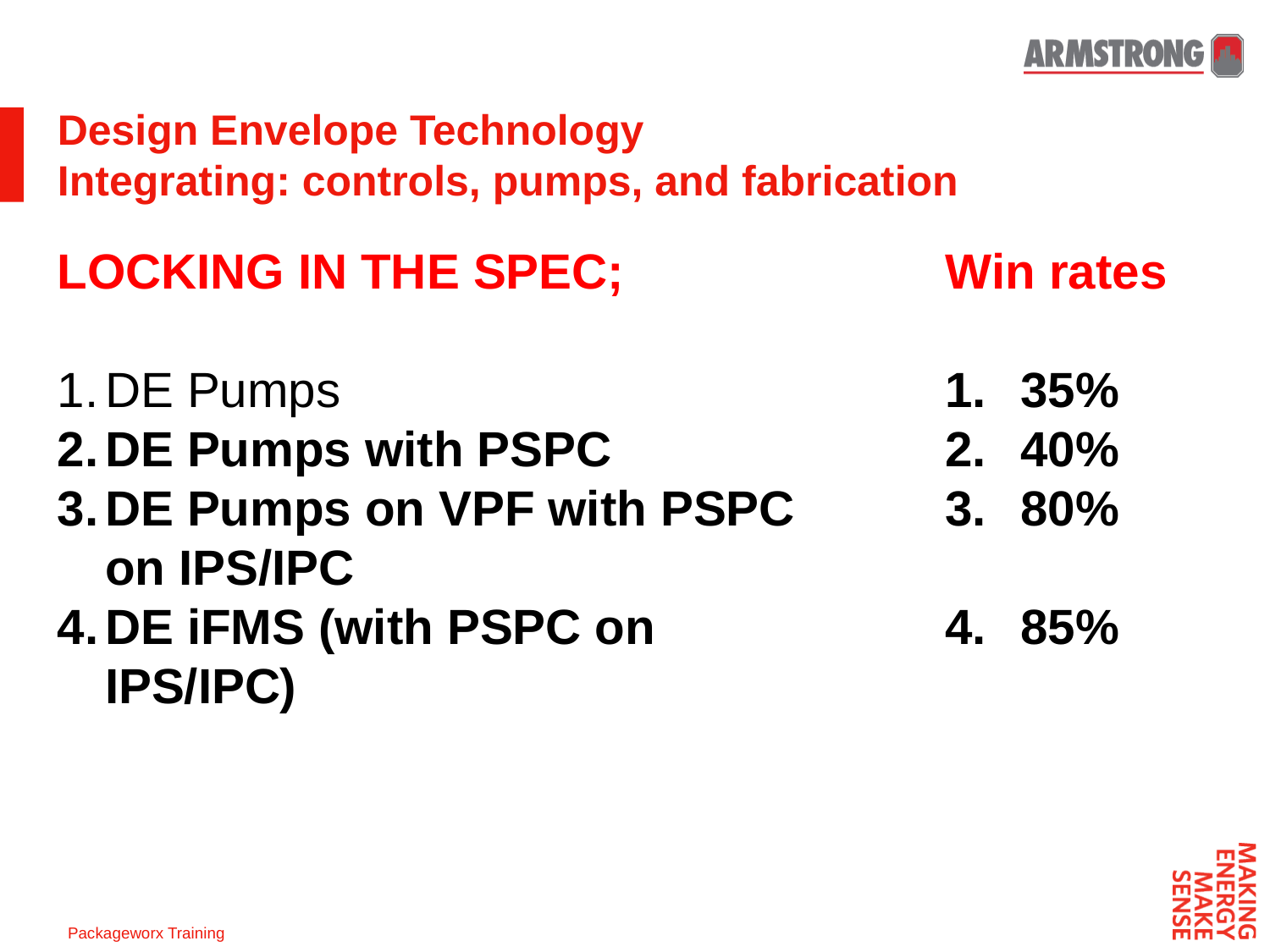

# Design Envelope Technology Integrating: controls, pumps, and fabrication
LOCKING IN THE SPEC;

DE Pumps
DE Pumps with PSPC
DE Pumps on VPF with PSPC on IPS/IPC
DE iFMS (with PSPC on IPS/IPC)

Win rates

  35%
  40%
  80%

  85%